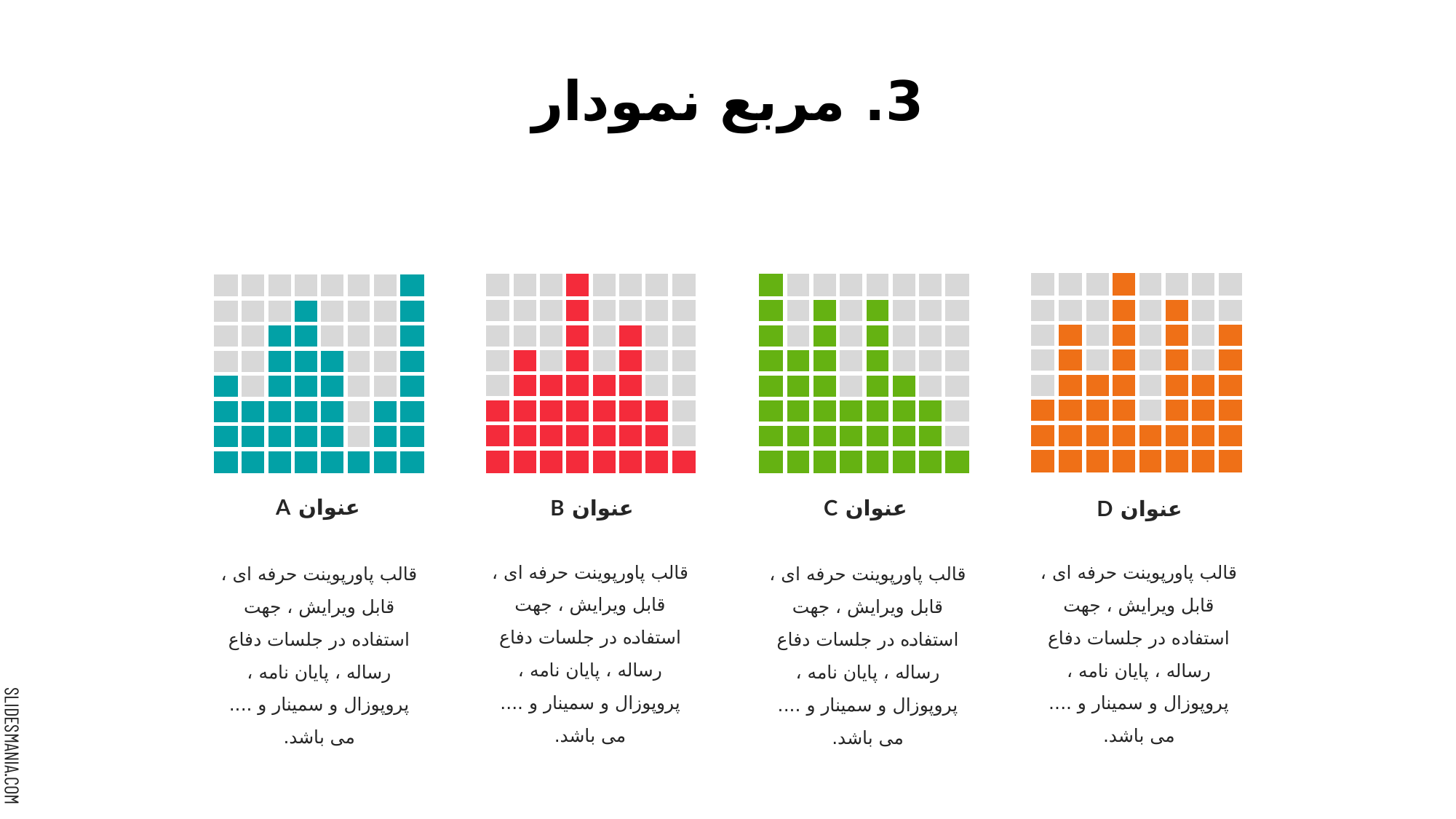

# 3. مربع نمودار
|  |  |  |  |  |  |  |  |
| --- | --- | --- | --- | --- | --- | --- | --- |
|  |  |  |  |  |  |  |  |
|  |  |  |  |  |  |  |  |
|  |  |  |  |  |  |  |  |
|  |  |  |  |  |  |  |  |
|  |  |  |  |  |  |  |  |
|  |  |  |  |  |  |  |  |
|  |  |  |  |  |  |  |  |
|  |  |  |  |  |  |  |  |
| --- | --- | --- | --- | --- | --- | --- | --- |
|  |  |  |  |  |  |  |  |
|  |  |  |  |  |  |  |  |
|  |  |  |  |  |  |  |  |
|  |  |  |  |  |  |  |  |
|  |  |  |  |  |  |  |  |
|  |  |  |  |  |  |  |  |
|  |  |  |  |  |  |  |  |
|  |  |  |  |  |  |  |  |
| --- | --- | --- | --- | --- | --- | --- | --- |
|  |  |  |  |  |  |  |  |
|  |  |  |  |  |  |  |  |
|  |  |  |  |  |  |  |  |
|  |  |  |  |  |  |  |  |
|  |  |  |  |  |  |  |  |
|  |  |  |  |  |  |  |  |
|  |  |  |  |  |  |  |  |
|  |  |  |  |  |  |  |  |
| --- | --- | --- | --- | --- | --- | --- | --- |
|  |  |  |  |  |  |  |  |
|  |  |  |  |  |  |  |  |
|  |  |  |  |  |  |  |  |
|  |  |  |  |  |  |  |  |
|  |  |  |  |  |  |  |  |
|  |  |  |  |  |  |  |  |
|  |  |  |  |  |  |  |  |
عنوان A
عنوان C
عنوان B
عنوان D
قالب پاورپوينت حرفه ای ، قابل ویرایش ، جهت استفاده در جلسات دفاع رساله ، پایان نامه ، پروپوزال و سمینار و .... می باشد.
قالب پاورپوينت حرفه ای ، قابل ویرایش ، جهت استفاده در جلسات دفاع رساله ، پایان نامه ، پروپوزال و سمینار و .... می باشد.
قالب پاورپوينت حرفه ای ، قابل ویرایش ، جهت استفاده در جلسات دفاع رساله ، پایان نامه ، پروپوزال و سمینار و .... می باشد.
قالب پاورپوينت حرفه ای ، قابل ویرایش ، جهت استفاده در جلسات دفاع رساله ، پایان نامه ، پروپوزال و سمینار و .... می باشد.